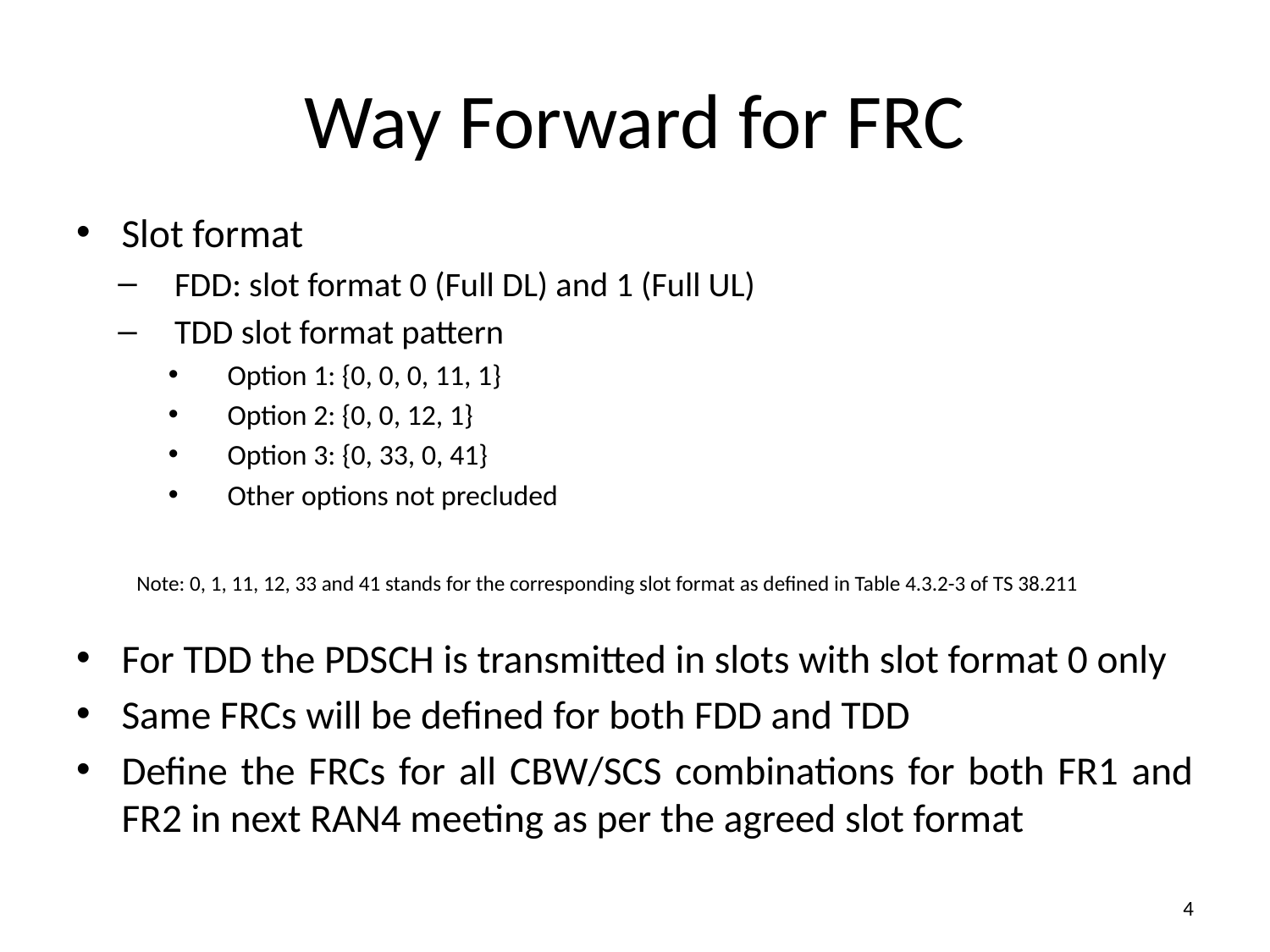

# Way Forward for FRC
Slot format
FDD: slot format 0 (Full DL) and 1 (Full UL)
TDD slot format pattern
Option 1: {0, 0, 0, 11, 1}
Option 2: {0, 0, 12, 1}
Option 3: {0, 33, 0, 41}
Other options not precluded

Note: 0, 1, 11, 12, 33 and 41 stands for the corresponding slot format as defined in Table 4.3.2-3 of TS 38.211

For TDD the PDSCH is transmitted in slots with slot format 0 only
Same FRCs will be defined for both FDD and TDD
Define the FRCs for all CBW/SCS combinations for both FR1 and FR2 in next RAN4 meeting as per the agreed slot format

4